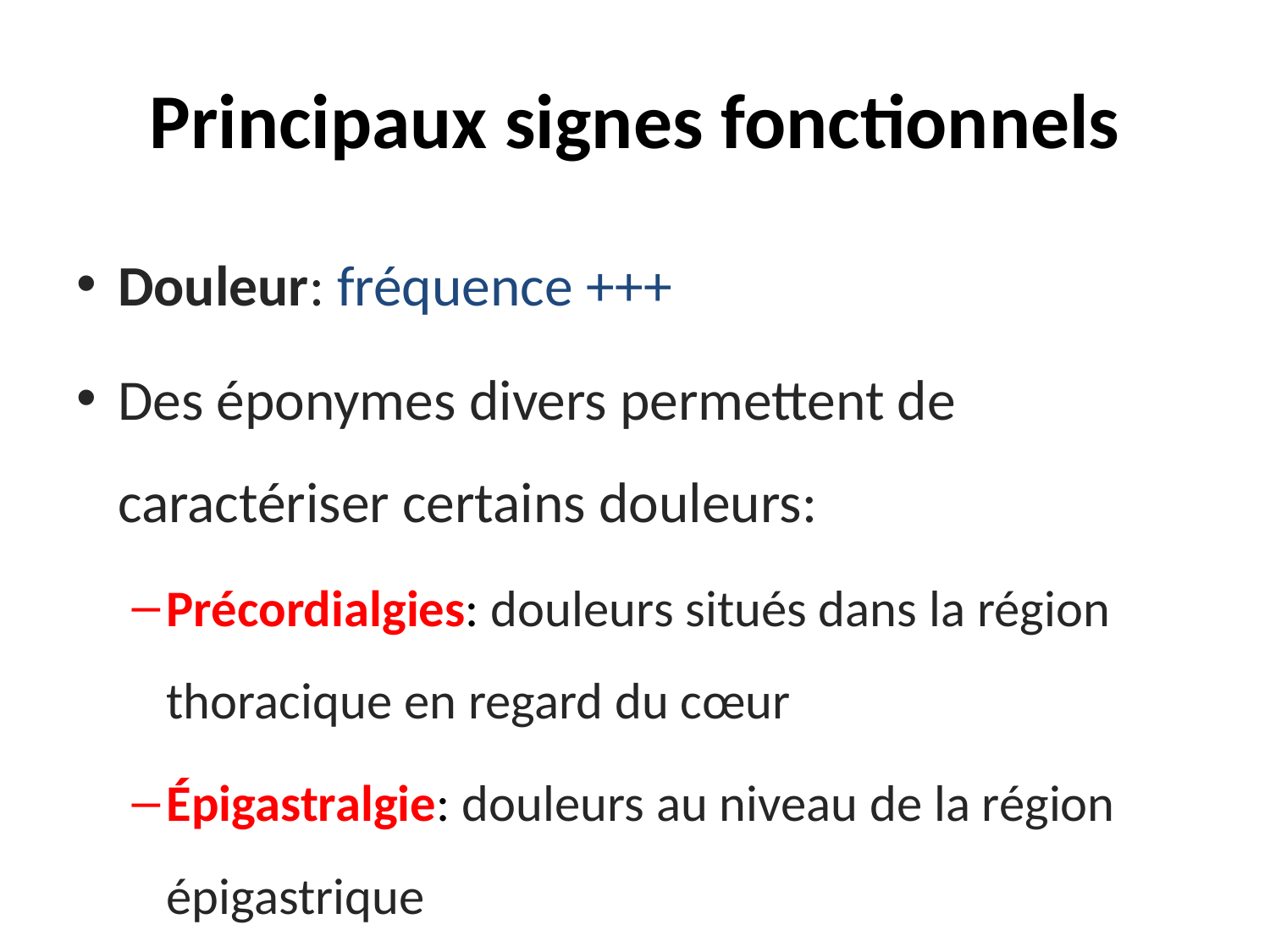

# Principaux signes fonctionnels
Douleur: fréquence +++
Des éponymes divers permettent de caractériser certains douleurs:
Précordialgies: douleurs situés dans la région thoracique en regard du cœur
Épigastralgie: douleurs au niveau de la région épigastrique